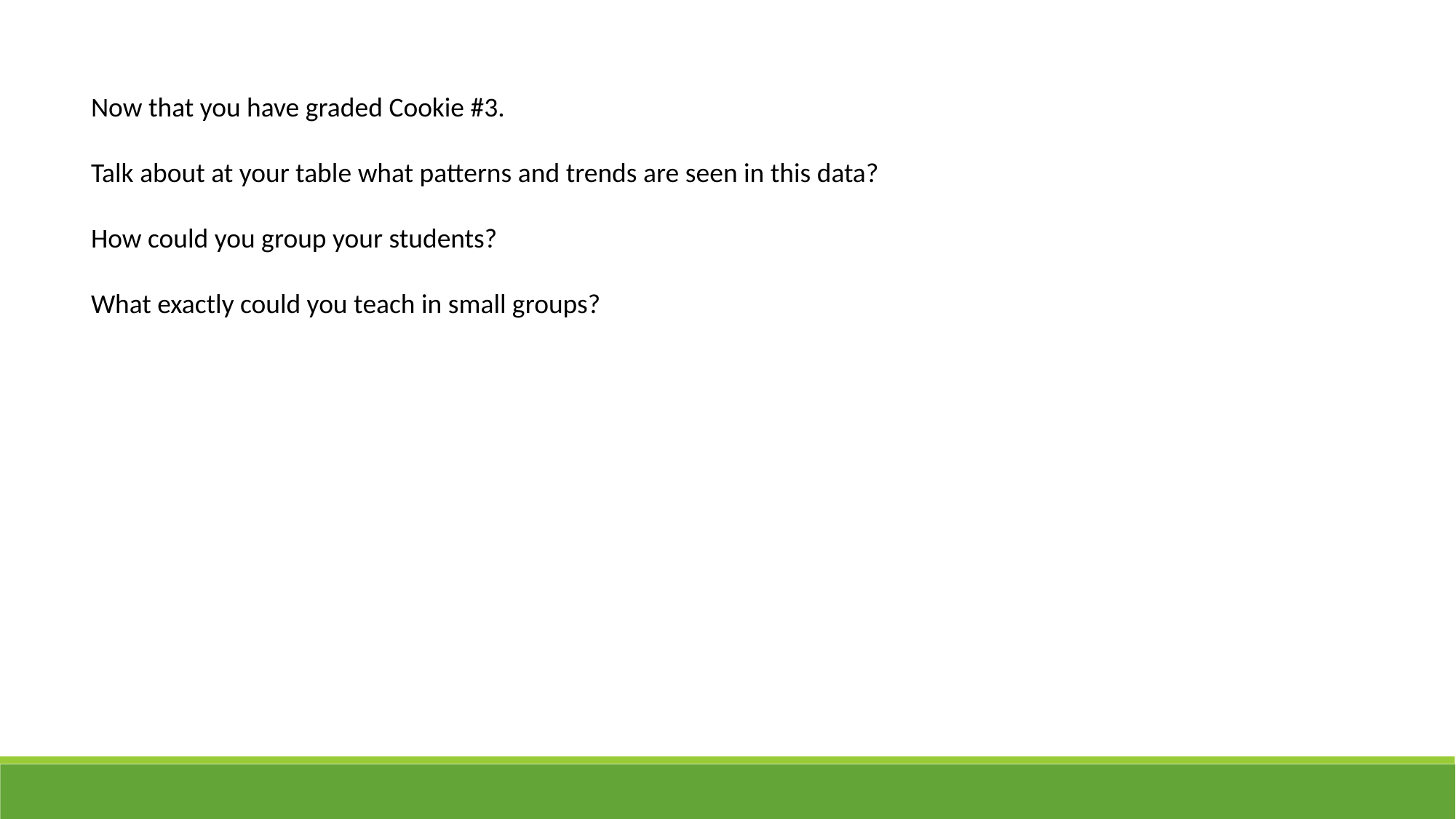

Now that you have graded Cookie #3.

Talk about at your table what patterns and trends are seen in this data?

How could you group your students?

What exactly could you teach in small groups?